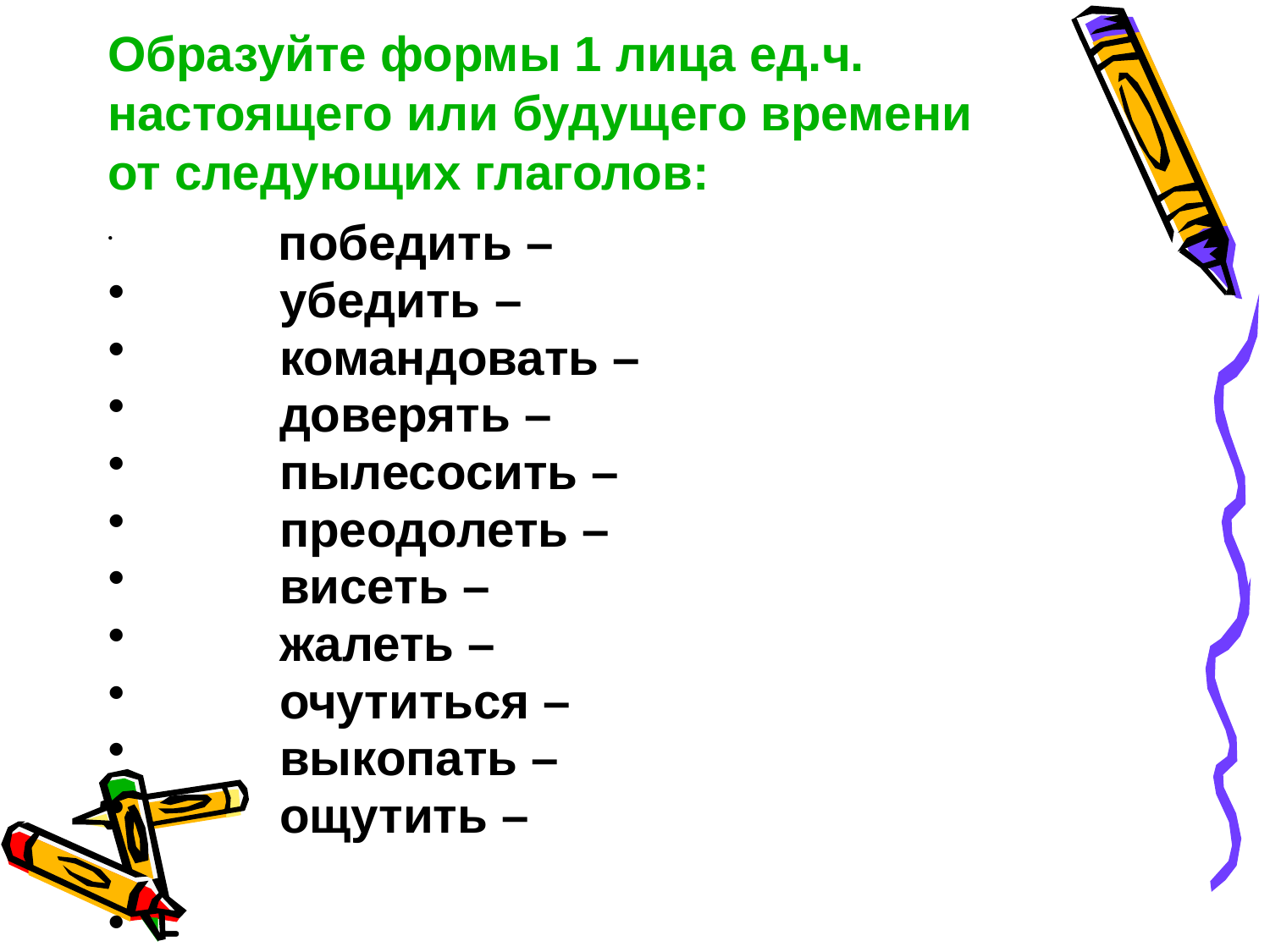

# Образуйте формы 1 лица ед.ч. настоящего или будущего времени от следующих глаголов:
                    победить –
         убедить –
         командовать –
         доверять –
         пылесосить –
         преодолеть –
         висеть –
         жалеть –
         очутиться –
         выкопать –
         ощутить –

-